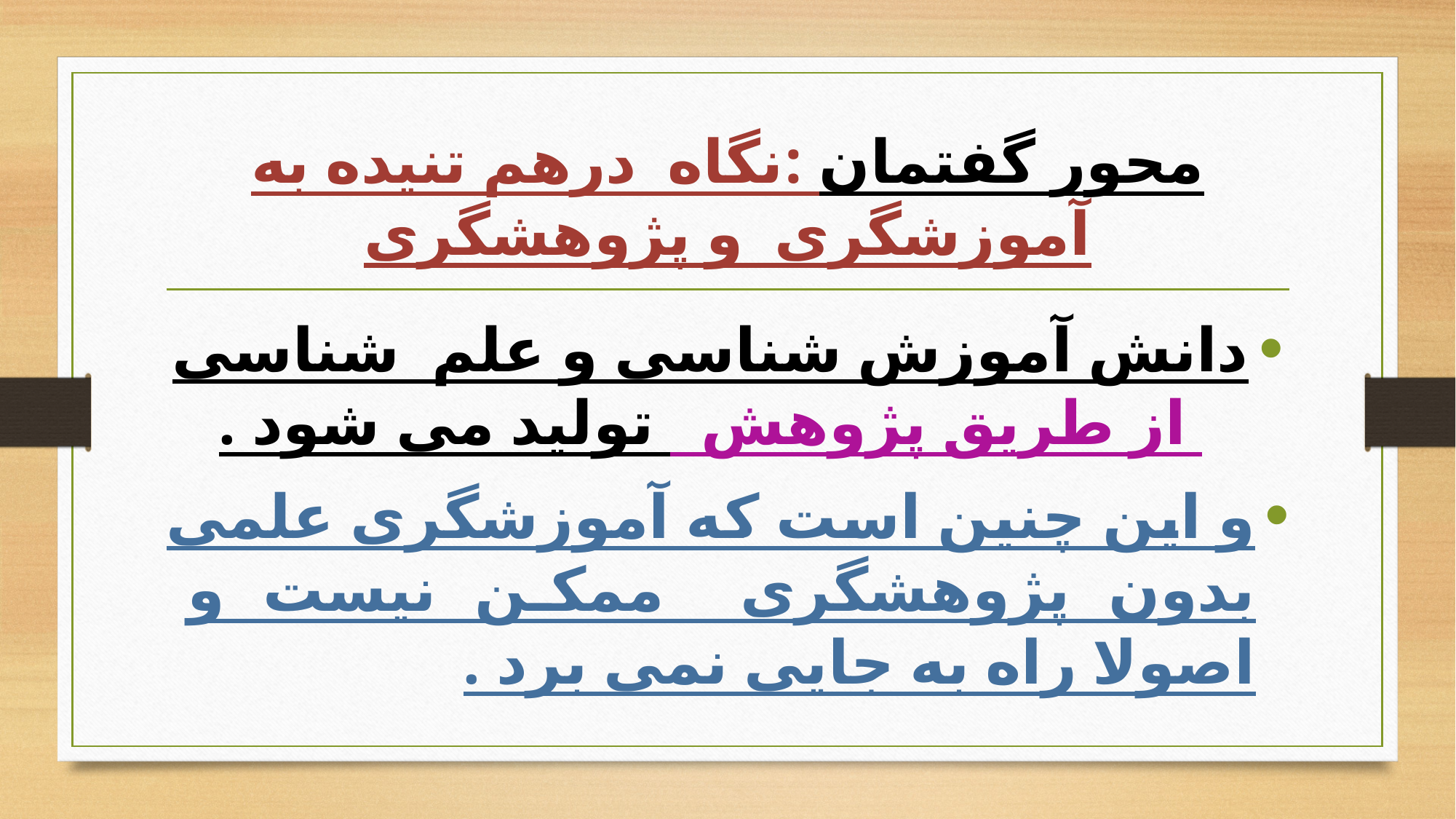

# محور گفتمان :نگاه  درهم تنیده به آموزشگری  و پژوهشگری
دانش آموزش شناسی و علم  شناسی  از طریق پژوهش   تولید می شود .
و این چنین است که آموزشگری علمی بدون پژوهشگری  ممکن نیست و اصولا راه به جایی نمی برد .